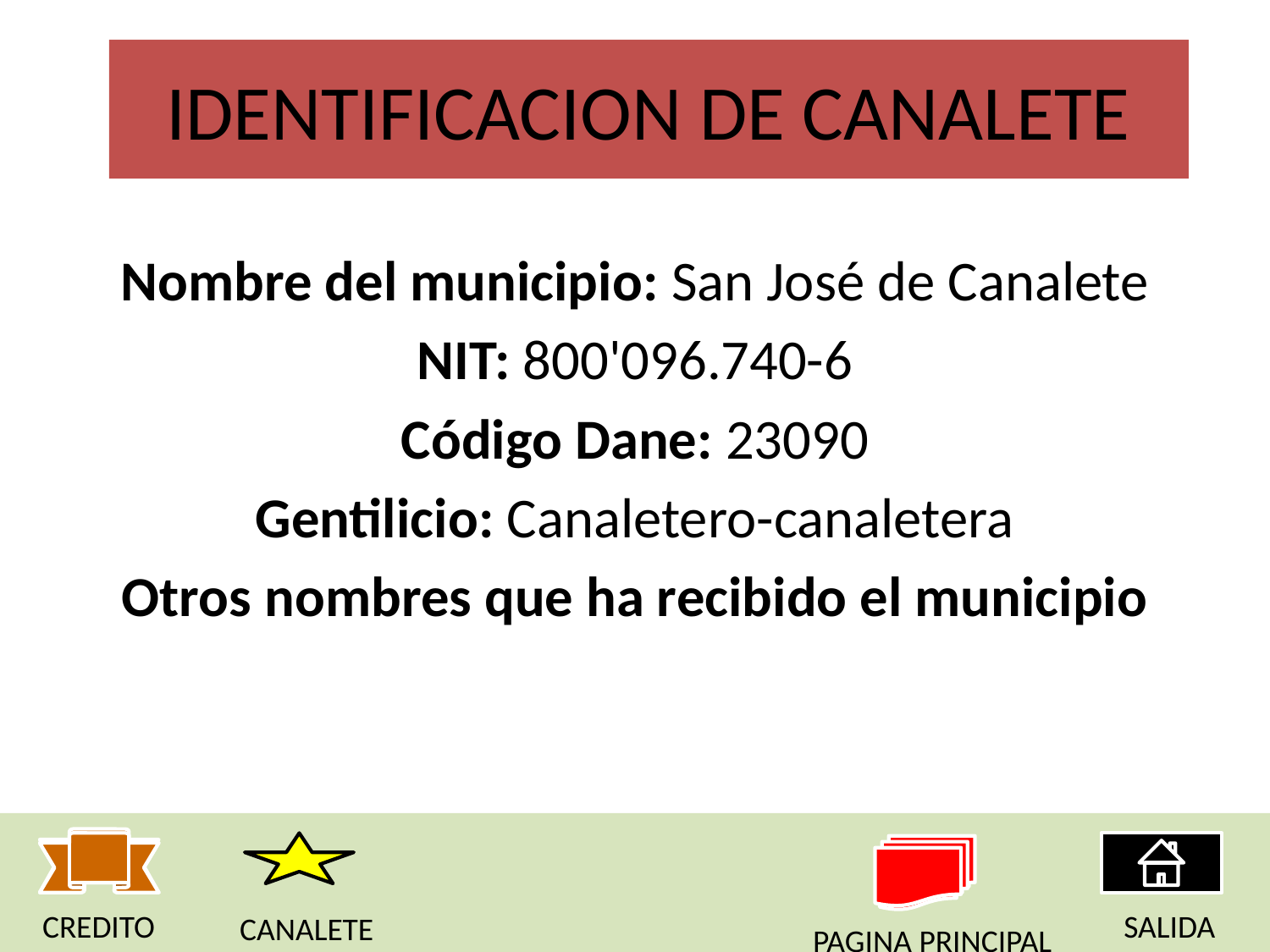

# IDENTIFICACION DE CANALETE
Nombre del municipio: San José de Canalete
NIT: 800'096.740-6
Código Dane: 23090
Gentilicio: Canaletero-canaletera
Otros nombres que ha recibido el municipio

CREDITO
SALIDA
CANALETE
PAGINA PRINCIPAL